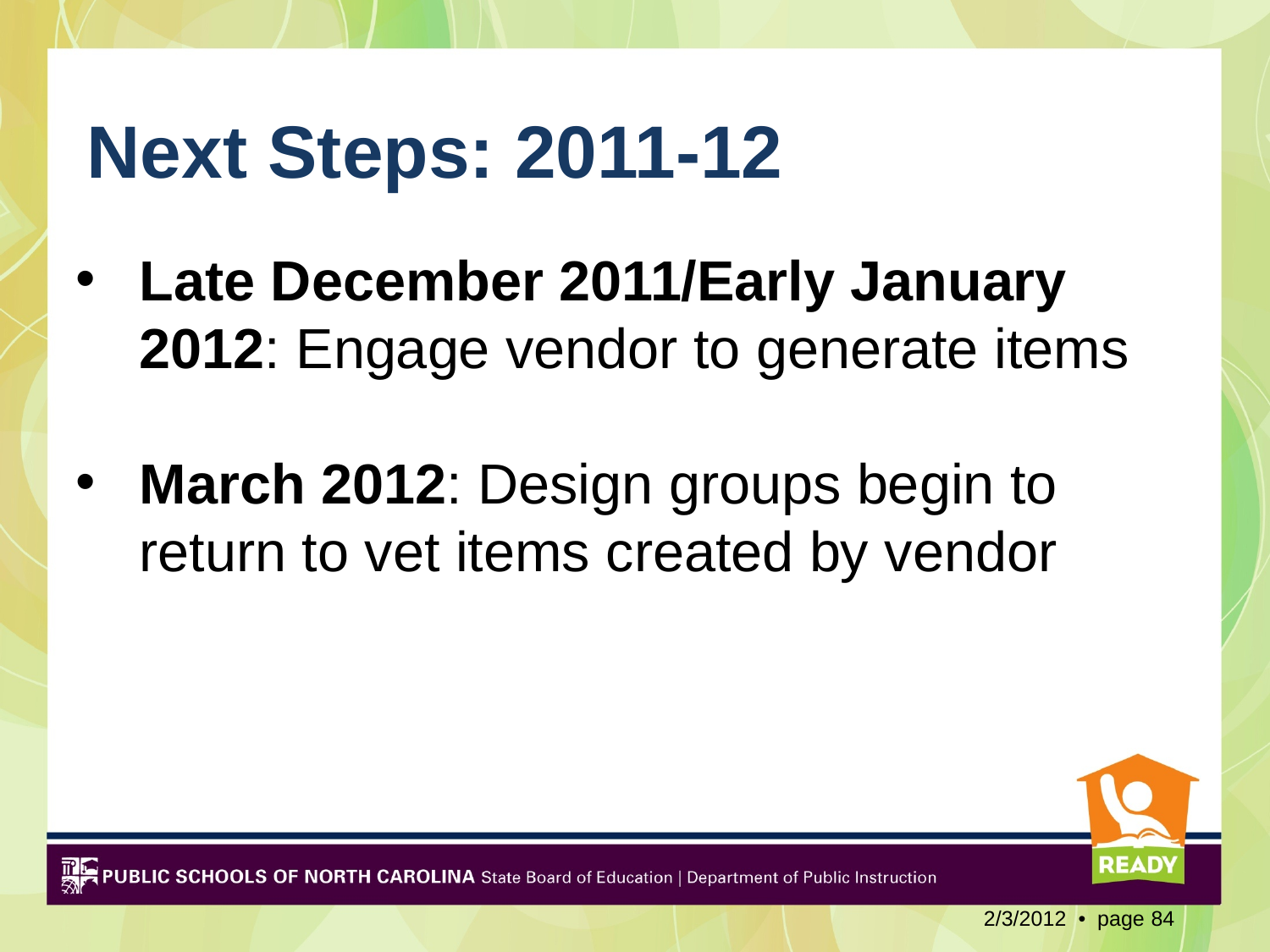

# Next Steps: 2011-12
Late December 2011/Early January 2012: Engage vendor to generate items

March 2012: Design groups begin to return to vet items created by vendor

2/3/2012  •  page 84